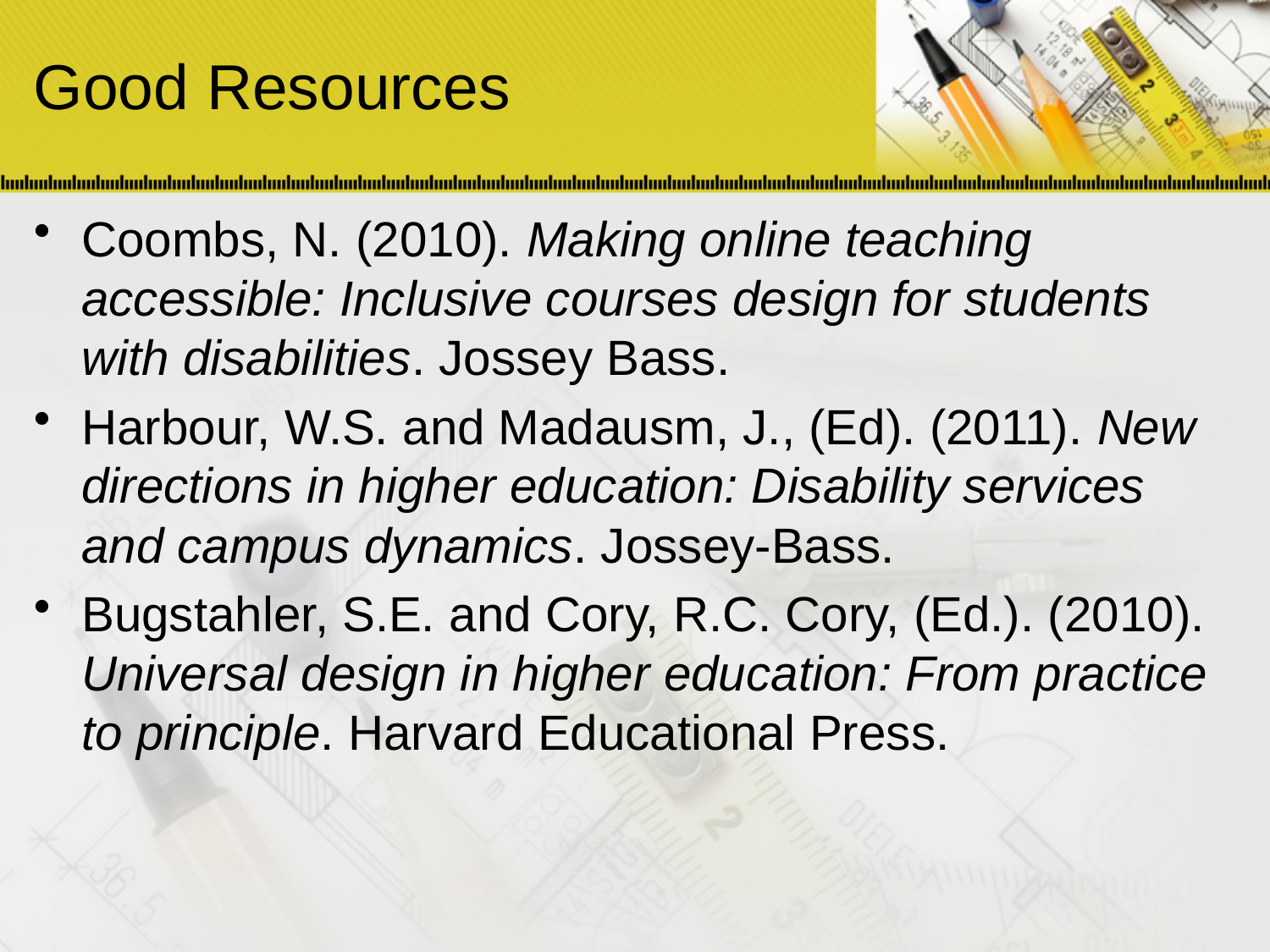

# Good Resources
Coombs, N. (2010). Making online teaching accessible: Inclusive courses design for students with disabilities. Jossey Bass.
Harbour, W.S. and Madausm, J., (Ed). (2011). New directions in higher education: Disability services and campus dynamics. Jossey-Bass.
Bugstahler, S.E. and Cory, R.C. Cory, (Ed.). (2010). Universal design in higher education: From practice to principle. Harvard Educational Press.